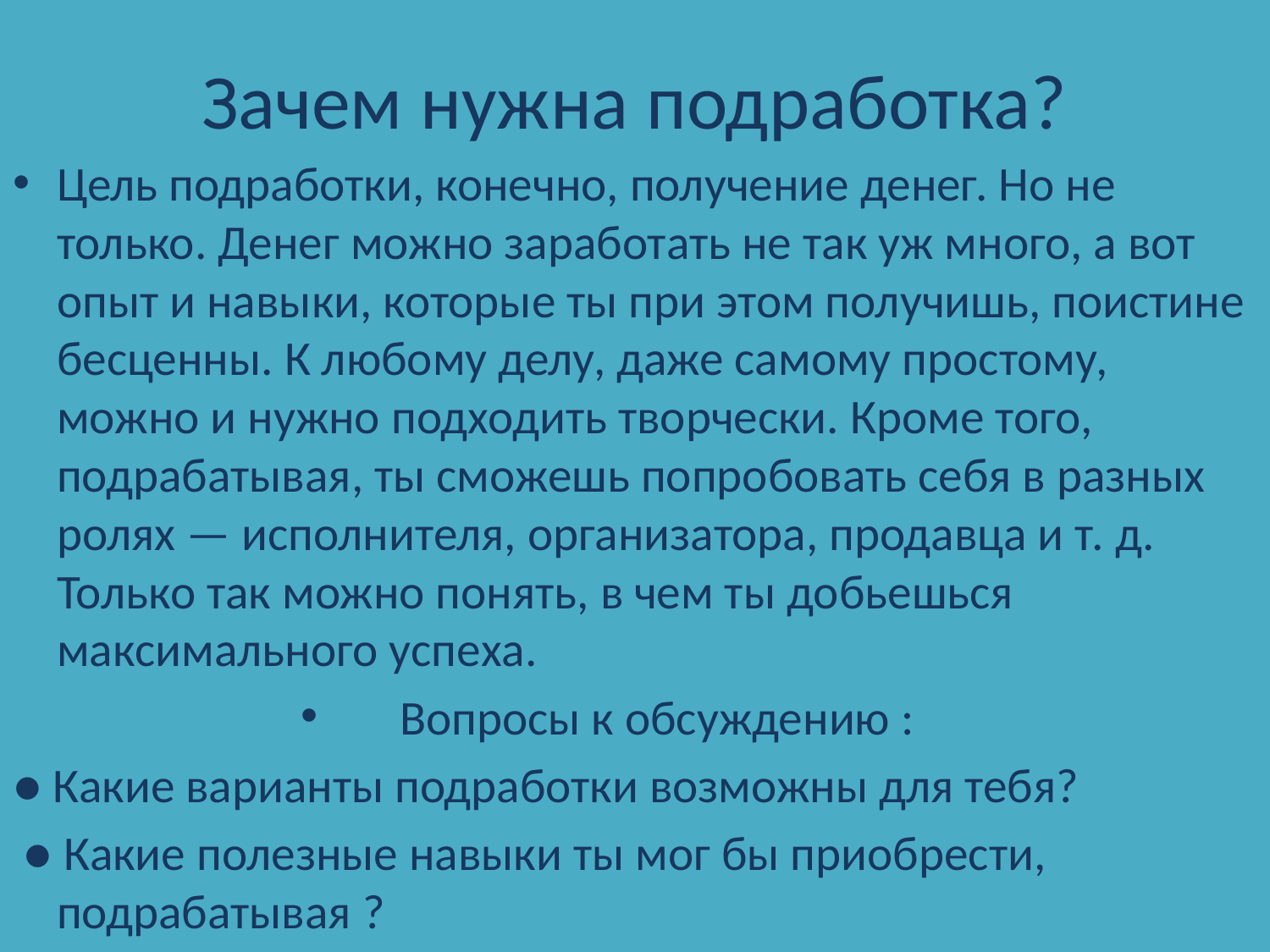

# Зачем нужна подработка?
Цель подработки, конечно, получение денег. Но не только. Денег можно заработать не так уж много, а вот опыт и навыки, которые ты при этом получишь, поистине бесценны. К любому делу, даже самому простому, можно и нужно подходить творчески. Кроме того, подрабатывая, ты сможешь попробовать себя в разных ролях — исполнителя, организатора, продавца и т. д. Только так можно понять, в чем ты добьешься максимального успеха.
Вопросы к обсуждению :
● Какие варианты подработки возможны для тебя?
 ● Какие полезные навыки ты мог бы приобрести, подрабатывая ?